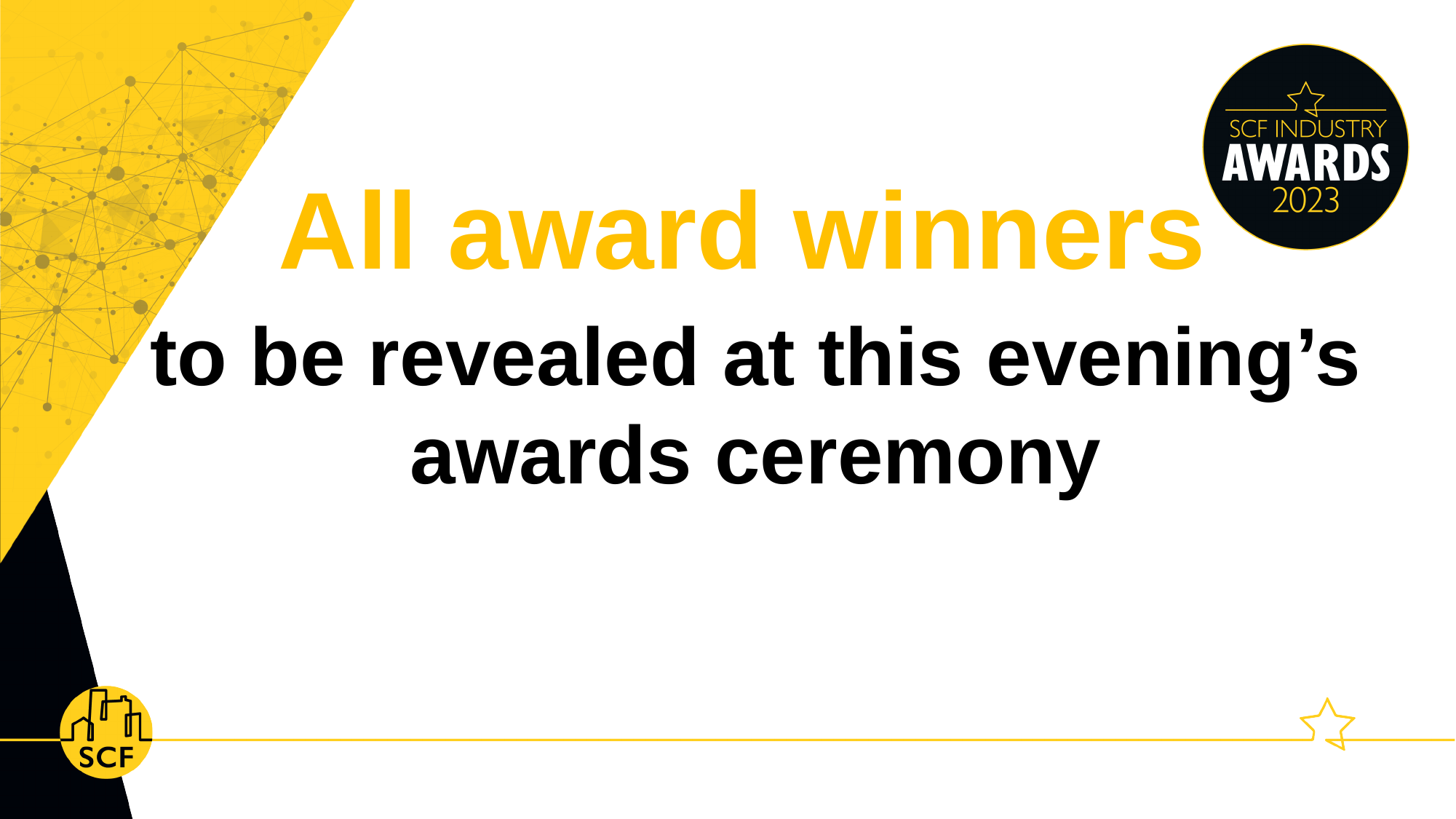

All award winners
to be revealed at this evening’s awards ceremony